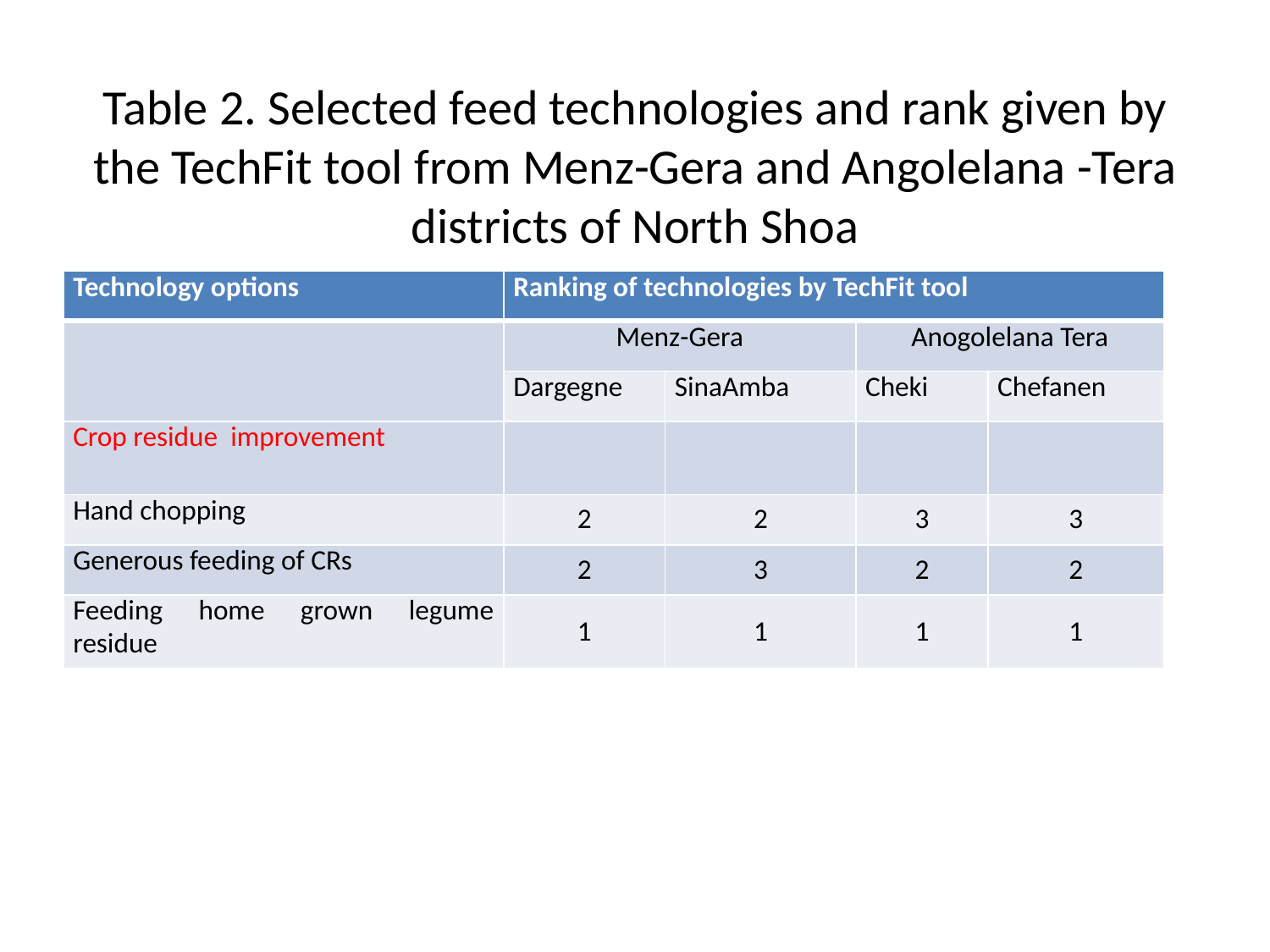

# Table 2. Selected feed technologies and rank given by the TechFit tool from Menz-Gera and Angolelana -Tera districts of North Shoa
| Technology options | Ranking of technologies by TechFit tool |  |  |  |
| --- | --- | --- | --- | --- |
|  | Menz-Gera |  | Anogolelana Tera |  |
|  | Dargegne | SinaAmba | Cheki | Chefanen |
| Crop residue improvement |  |  |  |  |
| Hand chopping | 2 | 2 | 3 | 3 |
| Generous feeding of CRs | 2 | 3 | 2 | 2 |
| Feeding home grown legume residue | 1 | 1 | 1 | 1 |